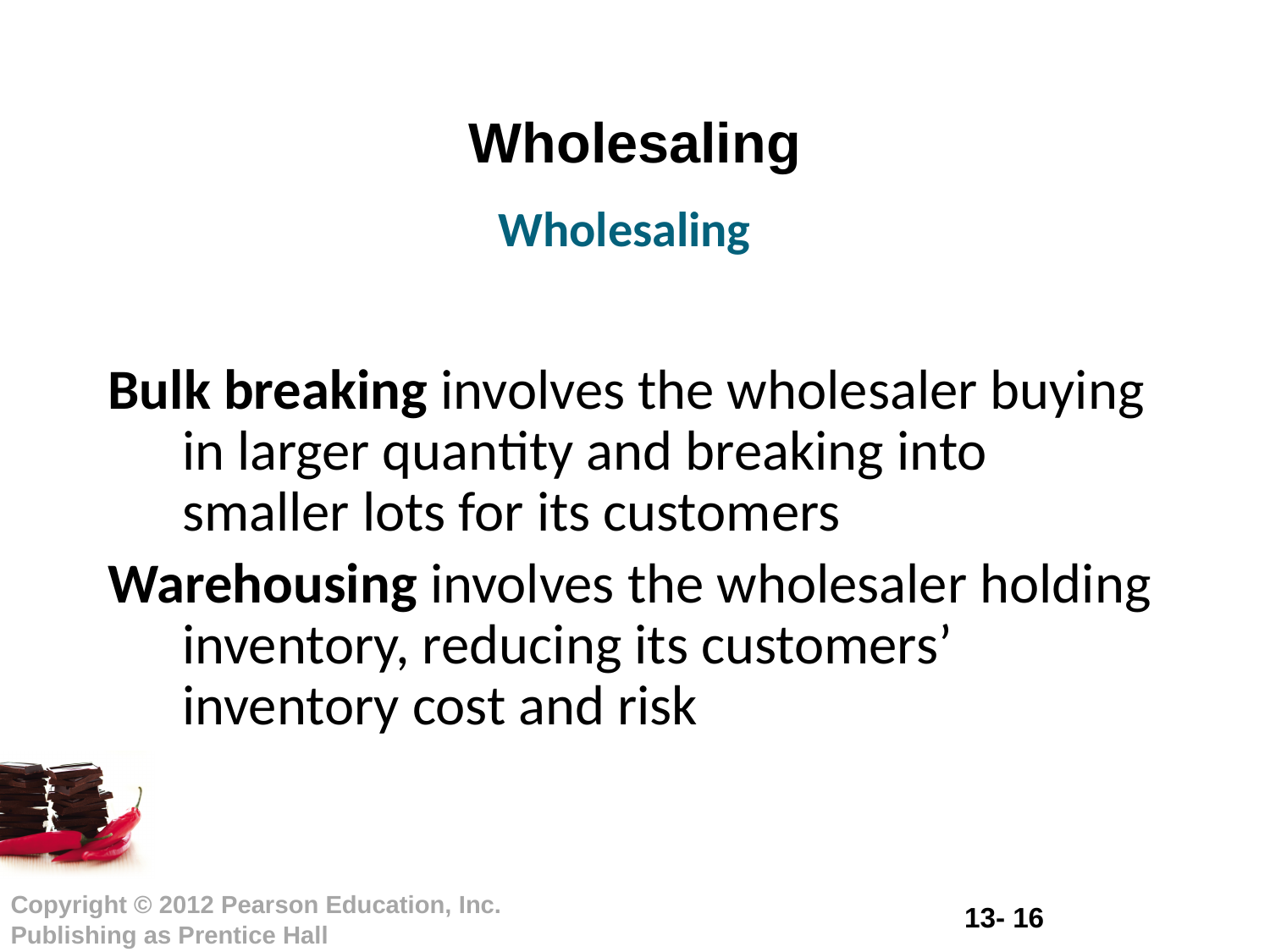

# Wholesaling
Wholesaling

Bulk breaking involves the wholesaler buying in larger quantity and breaking into smaller lots for its customers
Warehousing involves the wholesaler holding inventory, reducing its customers’ inventory cost and risk